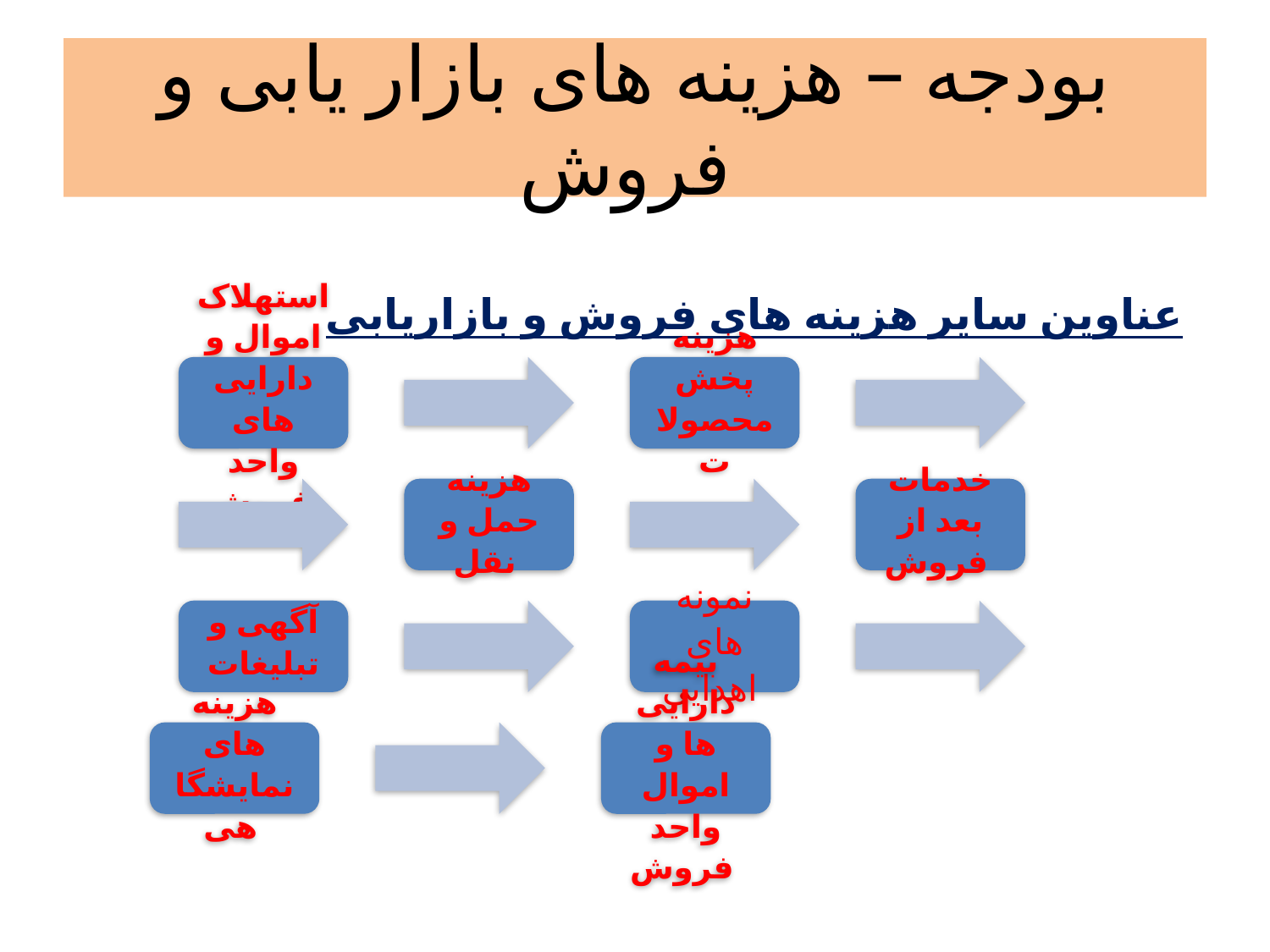

# بودجه – هزینه های بازار یابی و فروش

عناوین سایر هزینه های فروش و بازاریابی

آگهی و تبلیغات
هزینه های نمایشگاهی